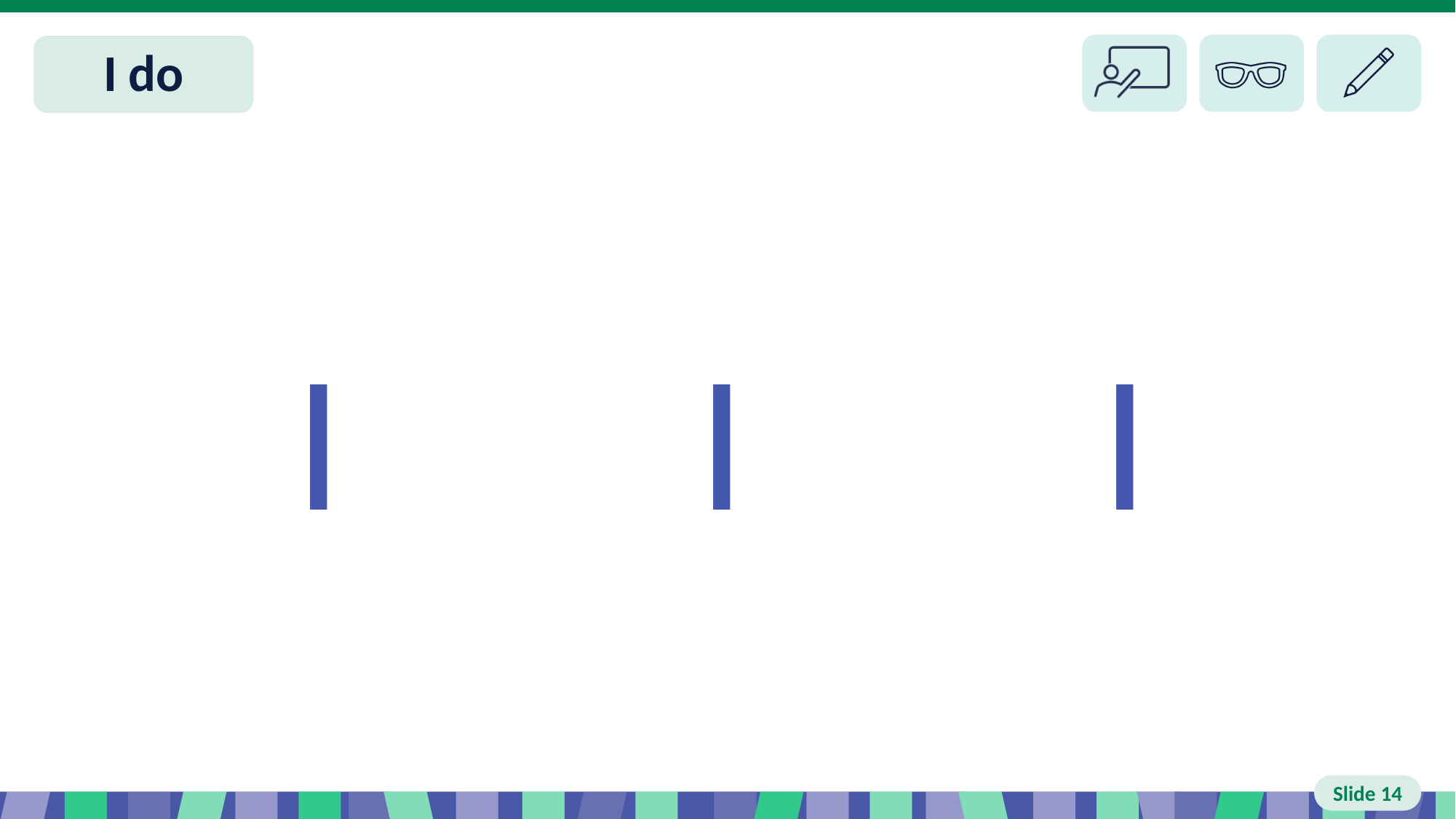

Slide 14 I do
I       I       I